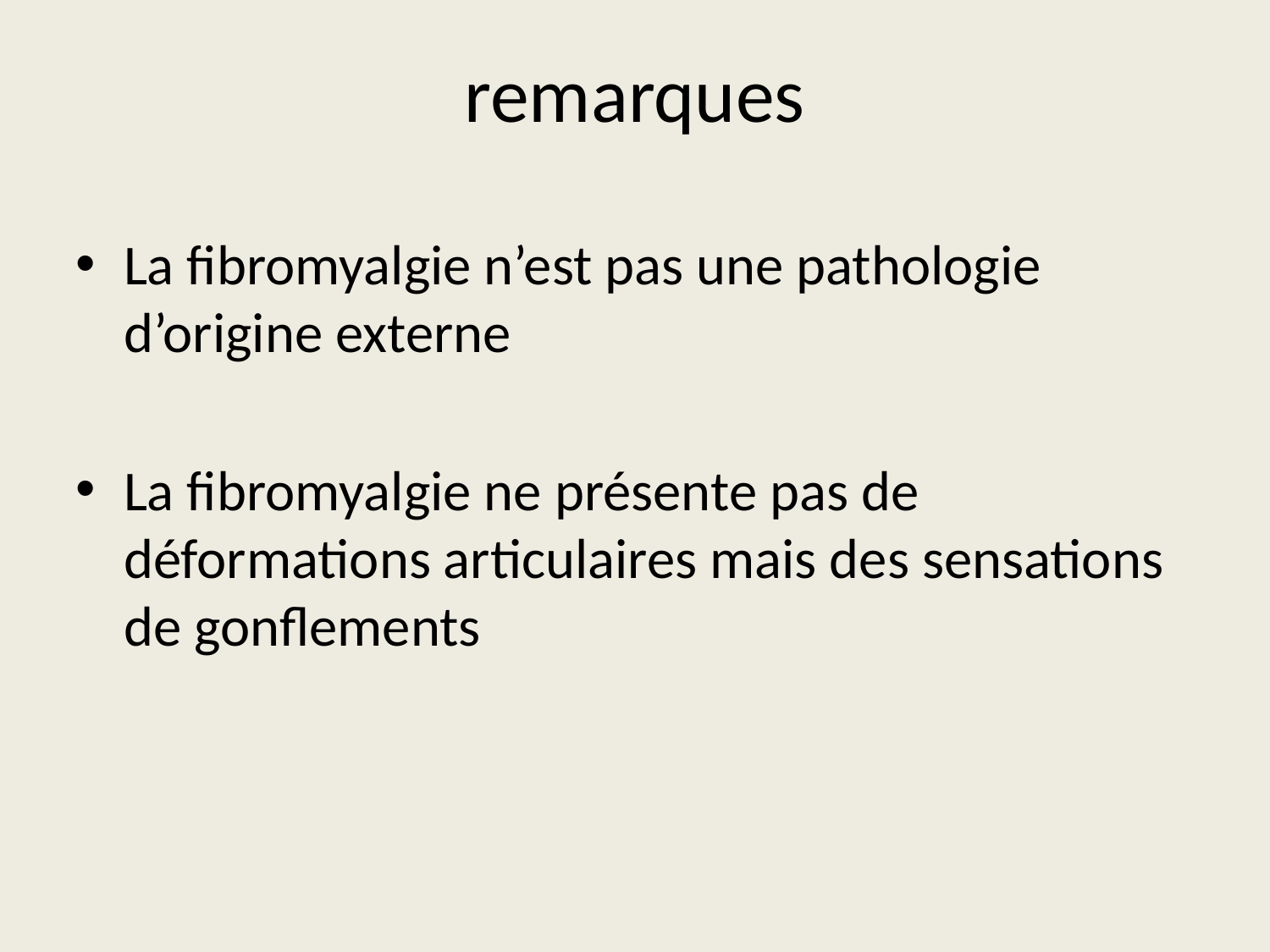

# remarques
La fibromyalgie n’est pas une pathologie d’origine externe

La fibromyalgie ne présente pas de déformations articulaires mais des sensations de gonflements